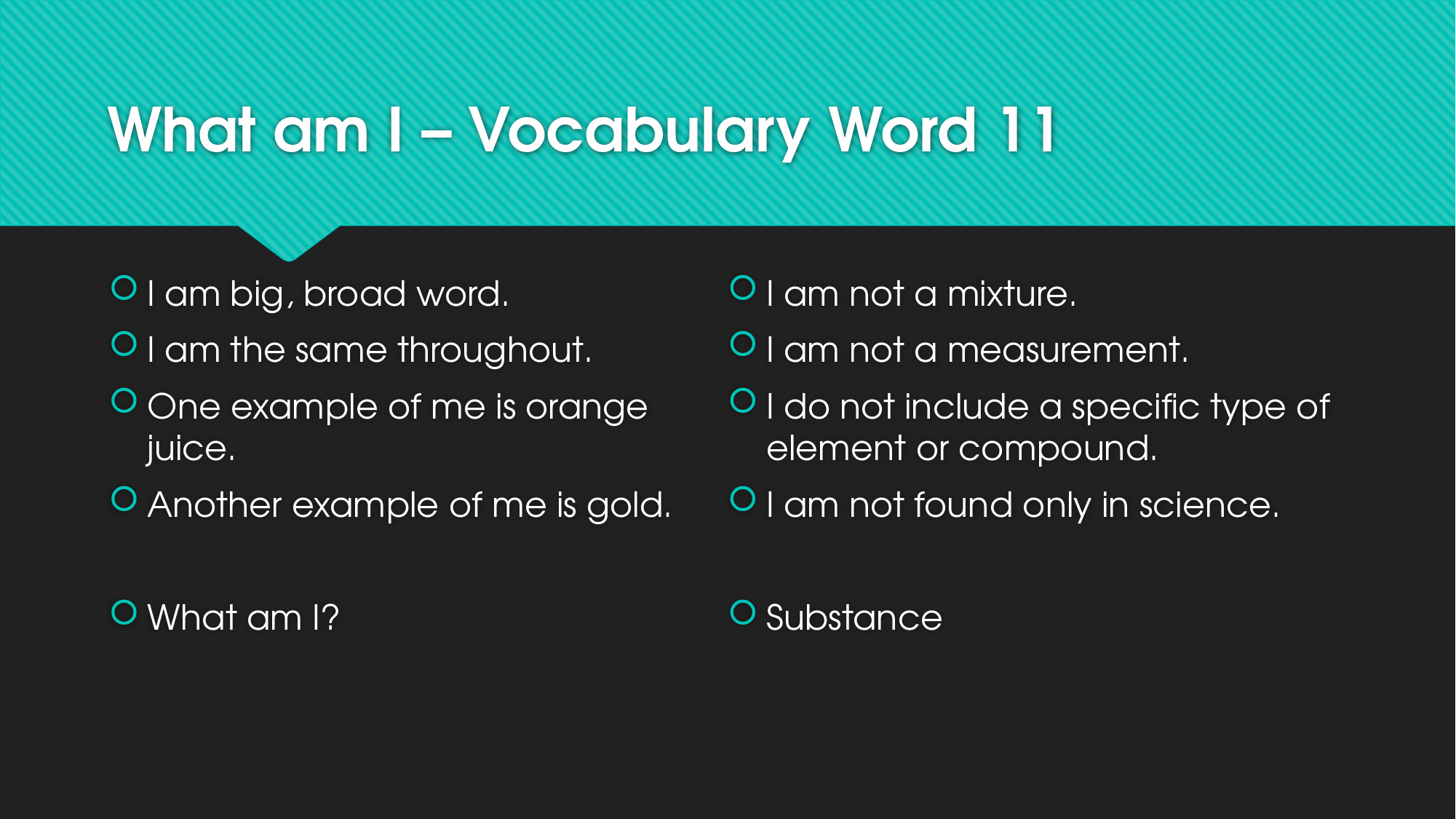

# What am I – Vocabulary Word 11
I am big, broad word.
I am the same throughout.
One example of me is orange juice.
Another example of me is gold.

What am I?

I am not a mixture.
I am not a measurement.
I do not include a specific type of element or compound.
I am not found only in science.

Substance